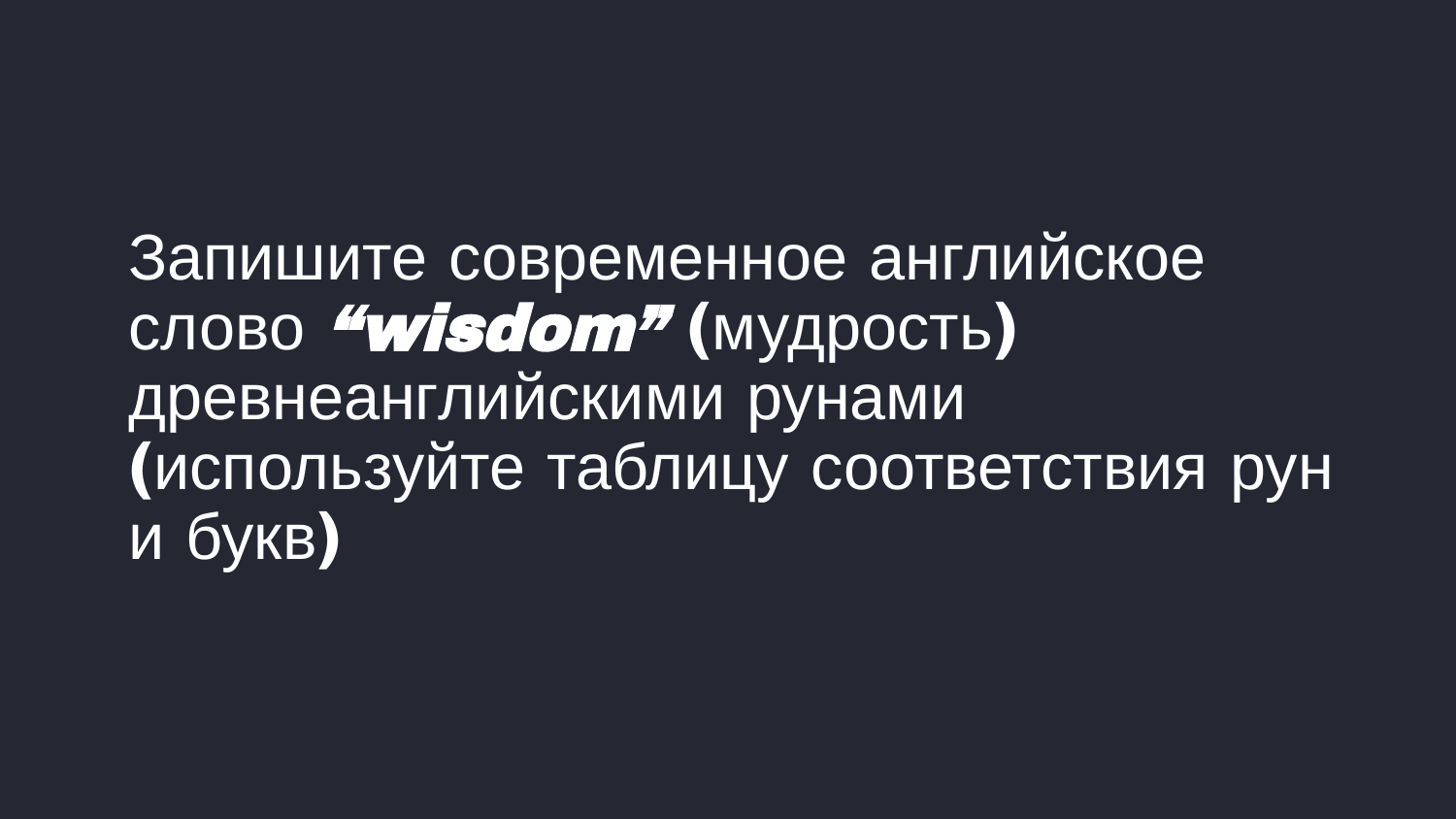

# Запишите современное английское слово “wisdom” (мудрость) древнеанглийскими рунами (используйте таблицу соответствия рун и букв)